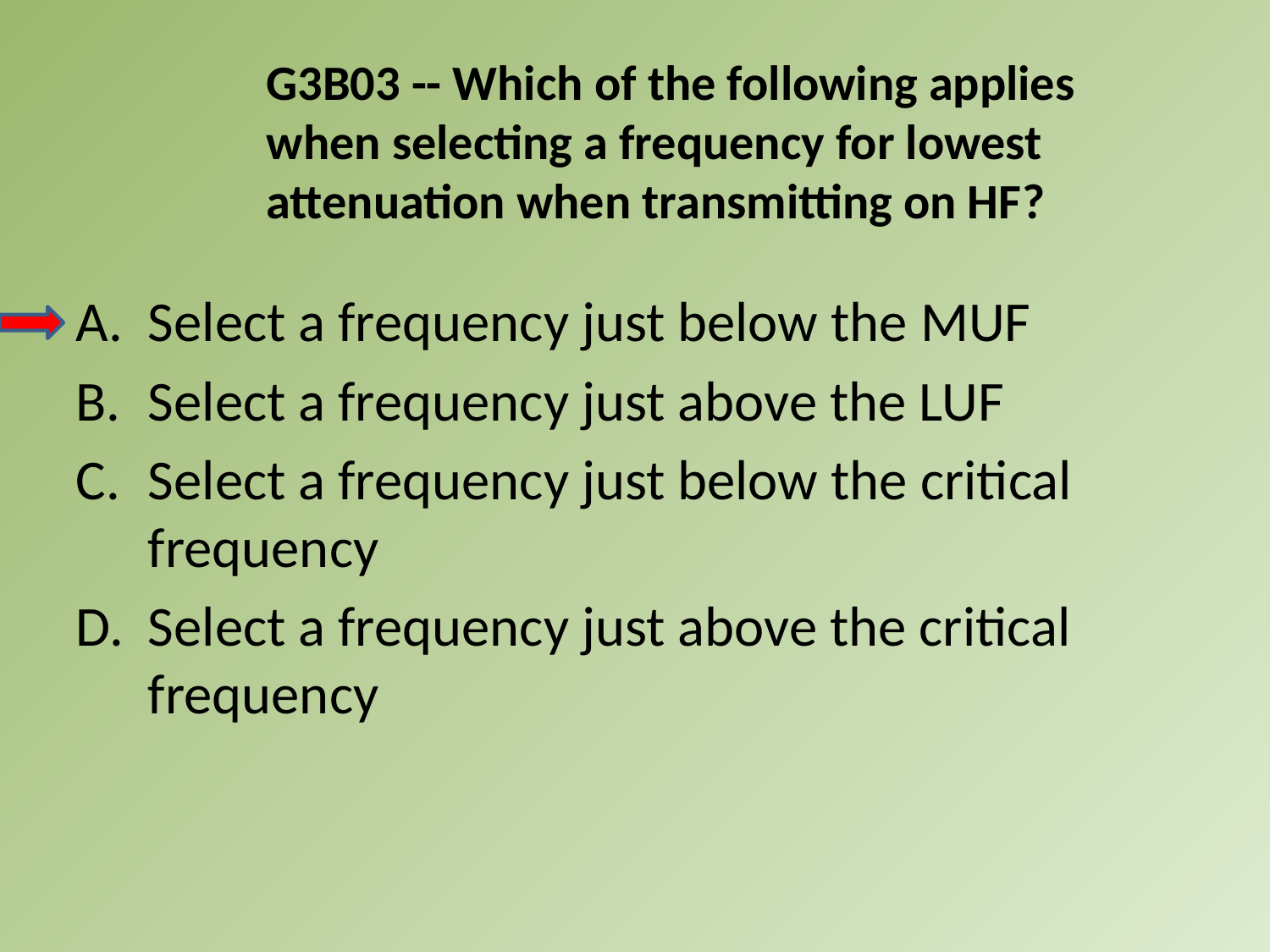

G3B03 -- Which of the following applies when selecting a frequency for lowest attenuation when transmitting on HF?
A.	Select a frequency just below the MUF
B.	Select a frequency just above the LUF
C.	Select a frequency just below the critical frequency
D.	Select a frequency just above the critical frequency